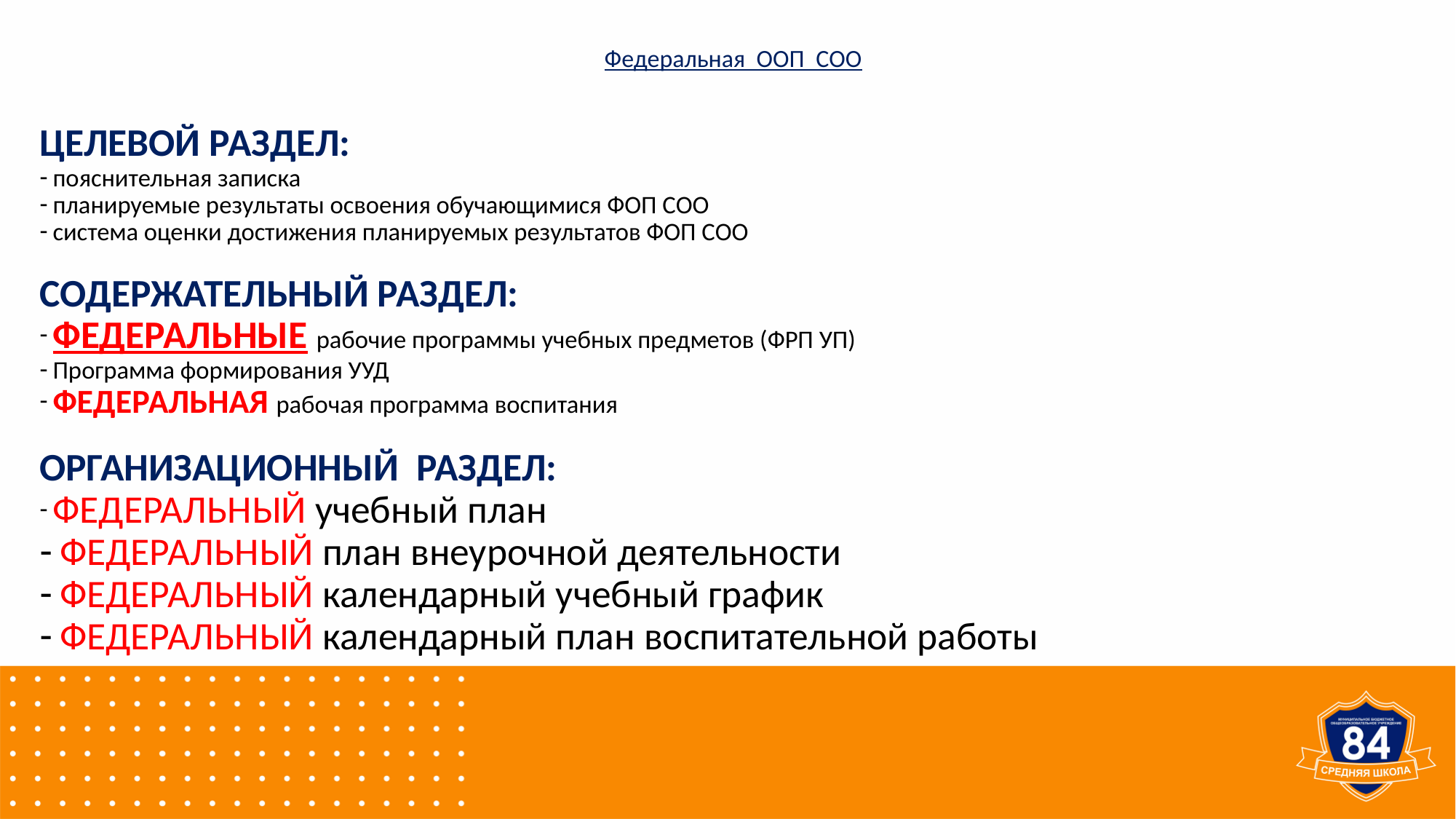

# Федеральная  ООП  СОО
ЦЕЛЕВОЙ РАЗДЕЛ:
 пояснительная записка
 планируемые результаты освоения обучающимися ФОП СОО
 система оценки достижения планируемых результатов ФОП СОО

СОДЕРЖАТЕЛЬНЫЙ РАЗДЕЛ:
 ФЕДЕРАЛЬНЫЕ рабочие программы учебных предметов (ФРП УП)
 Программа формирования УУД
 ФЕДЕРАЛЬНАЯ рабочая программа воспитания

ОРГАНИЗАЦИОННЫЙ  РАЗДЕЛ:
 ФЕДЕРАЛЬНЫЙ учебный план
 ФЕДЕРАЛЬНЫЙ план внеурочной деятельности
 ФЕДЕРАЛЬНЫЙ календарный учебный график
 ФЕДЕРАЛЬНЫЙ календарный план воспитательной работы